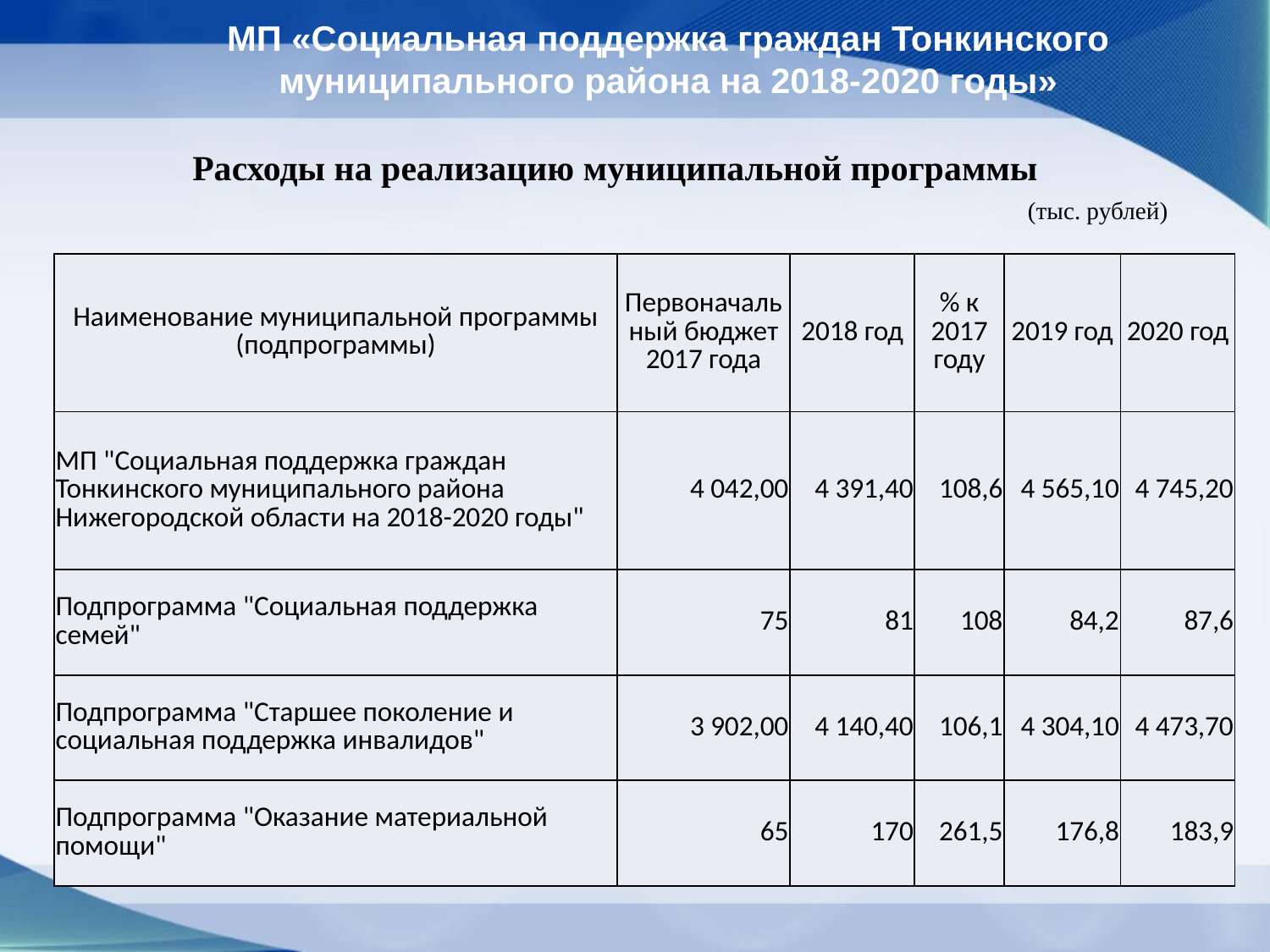

МП «Социальная поддержка граждан Тонкинского муниципального района на 2018-2020 годы»
Расходы на реализацию муниципальной программы
                                                                                                                    (тыс. рублей)

| Наименование муниципальной программы (подпрограммы) | Первоначальный бюджет 2017 года | 2018 год | % к 2017 году | 2019 год | 2020 год |
| --- | --- | --- | --- | --- | --- |
| МП "Социальная поддержка граждан Тонкинского муниципального района Нижегородской области на 2018-2020 годы" | 4 042,00 | 4 391,40 | 108,6 | 4 565,10 | 4 745,20 |
| Подпрограмма "Социальная поддержка семей" | 75 | 81 | 108 | 84,2 | 87,6 |
| Подпрограмма "Старшее поколение и социальная поддержка инвалидов" | 3 902,00 | 4 140,40 | 106,1 | 4 304,10 | 4 473,70 |
| Подпрограмма "Оказание материальной помощи" | 65 | 170 | 261,5 | 176,8 | 183,9 |